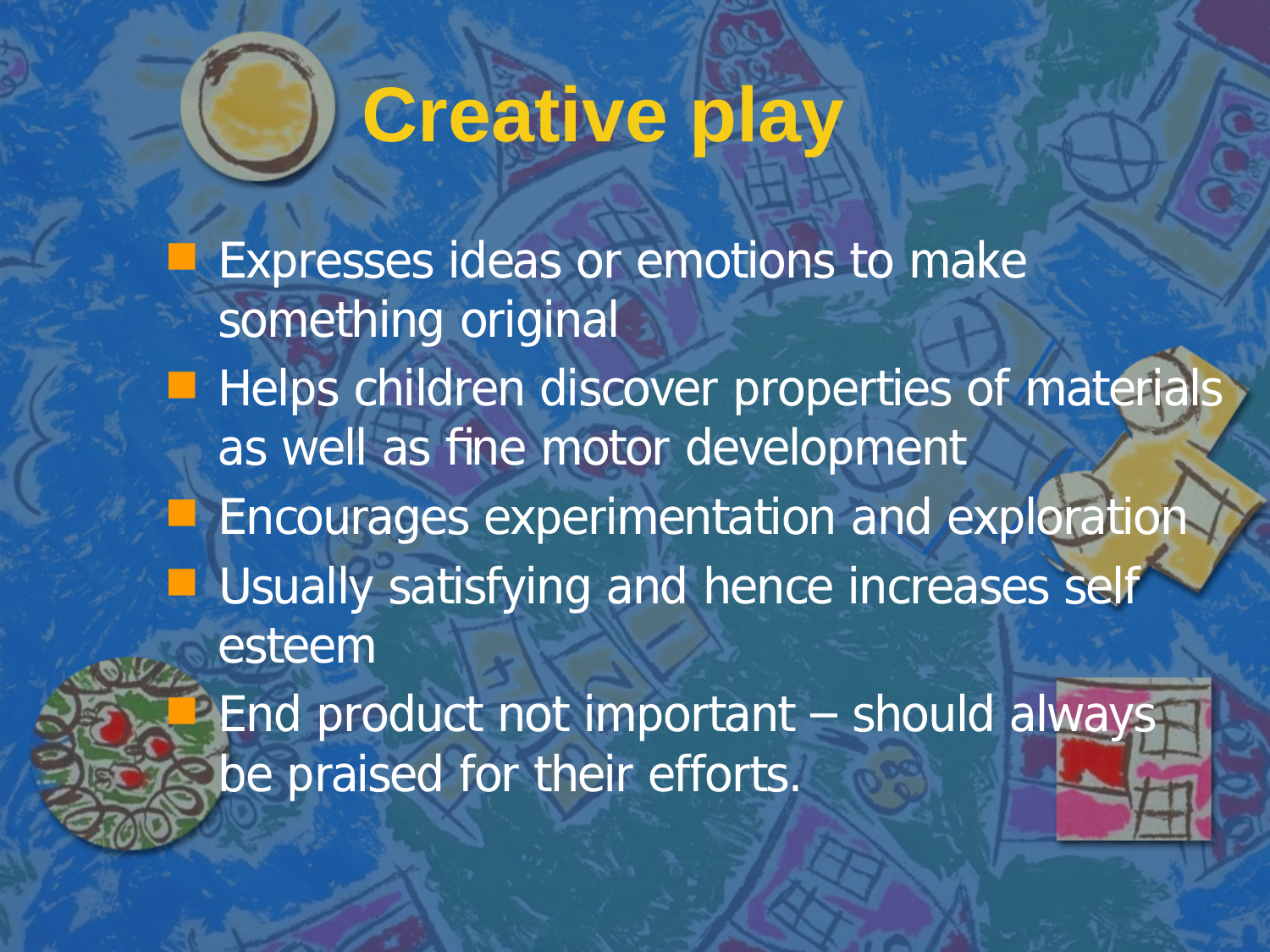

# Creative play
Expresses ideas or emotions to make something original
Helps children discover properties of materials as well as fine motor development
Encourages experimentation and exploration
Usually satisfying and hence increases self esteem
End product not important – should always be praised for their efforts.